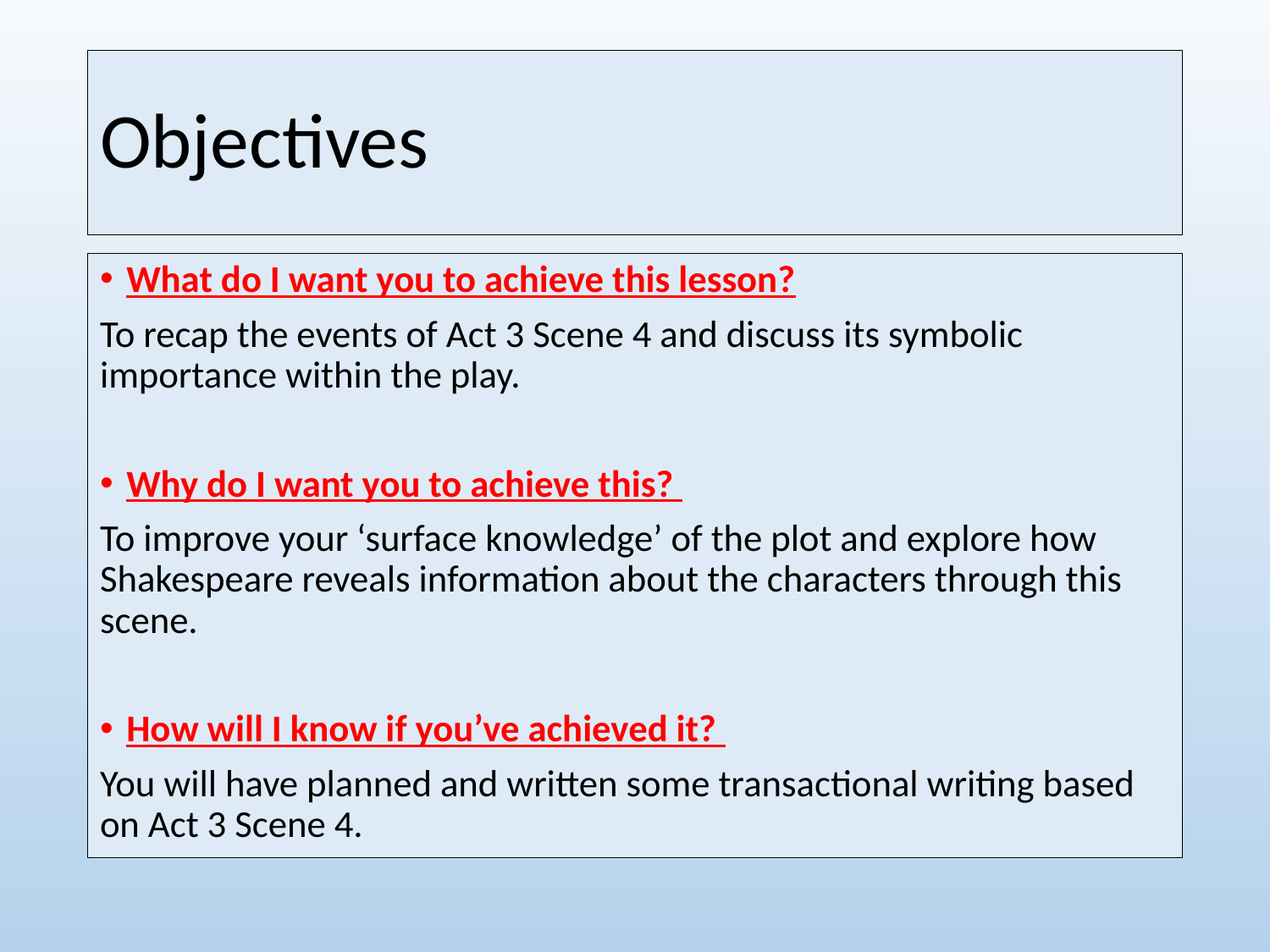

# Objectives
What do I want you to achieve this lesson?
To recap the events of Act 3 Scene 4 and discuss its symbolic importance within the play.

Why do I want you to achieve this?
To improve your ‘surface knowledge’ of the plot and explore how Shakespeare reveals information about the characters through this scene.

How will I know if you’ve achieved it?
You will have planned and written some transactional writing based on Act 3 Scene 4.